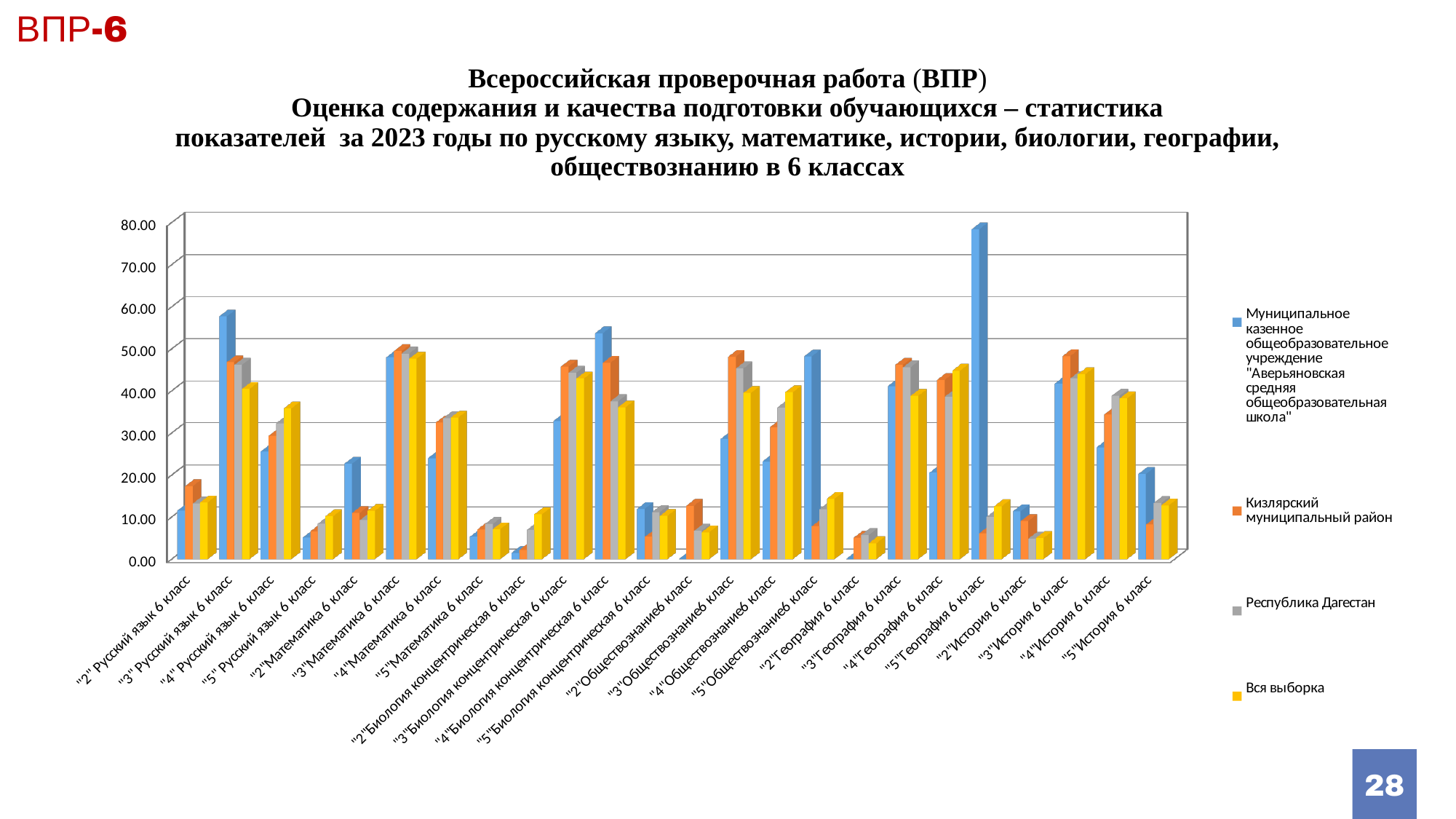

ВПР-6
# Всероссийская проверочная работа (ВПР) Оценка содержания и качества подготовки обучающихся – статистика показателей  за 2023 годы по русскому языку, математике, истории, биологии, географии, обществознанию в 6 классах

[unsupported chart]

28